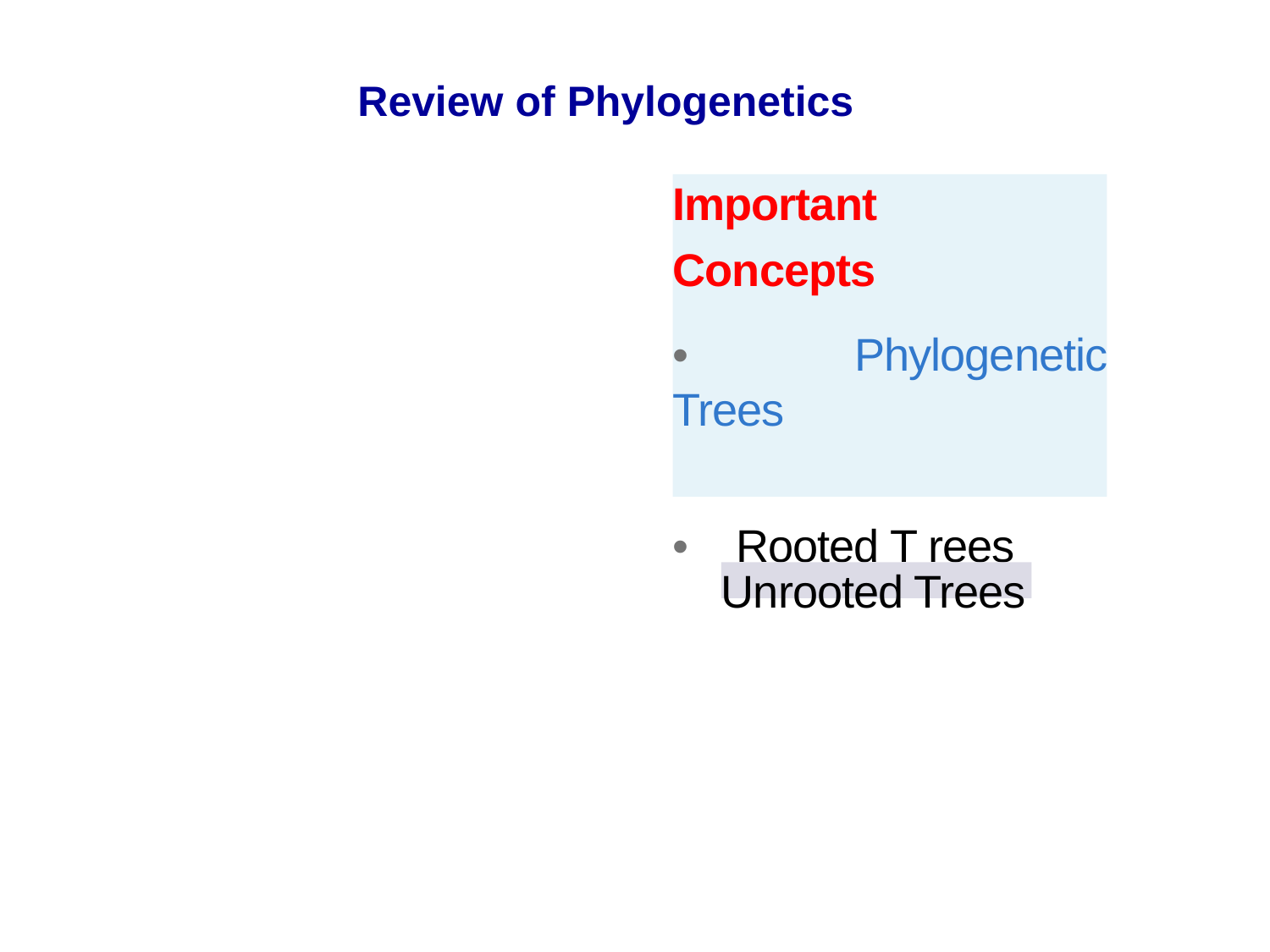

Review of Phylogenetics
Important
Concepts
•    Phylogenetic Trees
•    Rooted T rees
Unrooted Trees